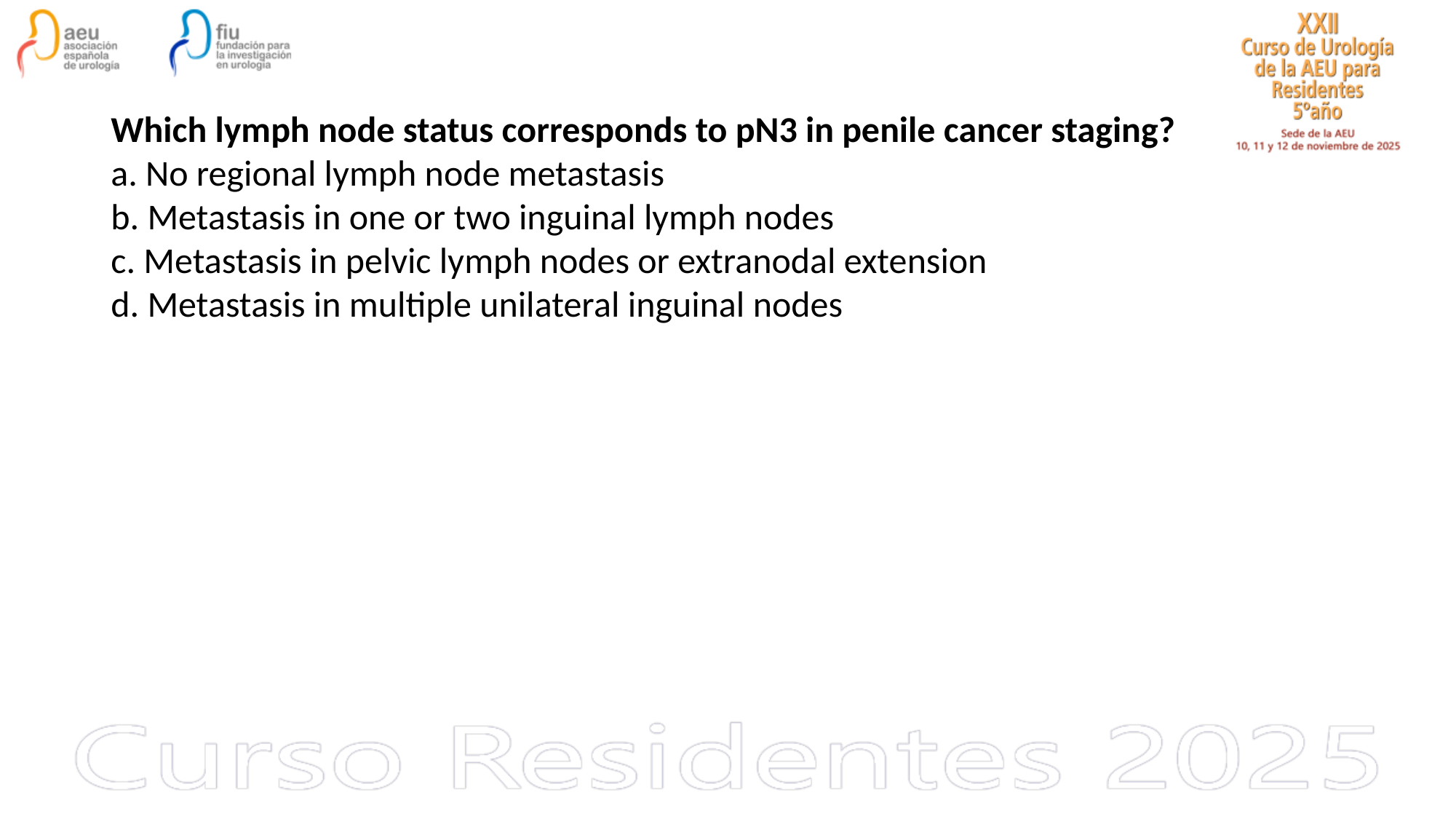

Which lymph node status corresponds to pN3 in penile cancer staging?
a. No regional lymph node metastasis
b. Metastasis in one or two inguinal lymph nodes
c. Metastasis in pelvic lymph nodes or extranodal extension
d. Metastasis in multiple unilateral inguinal nodes